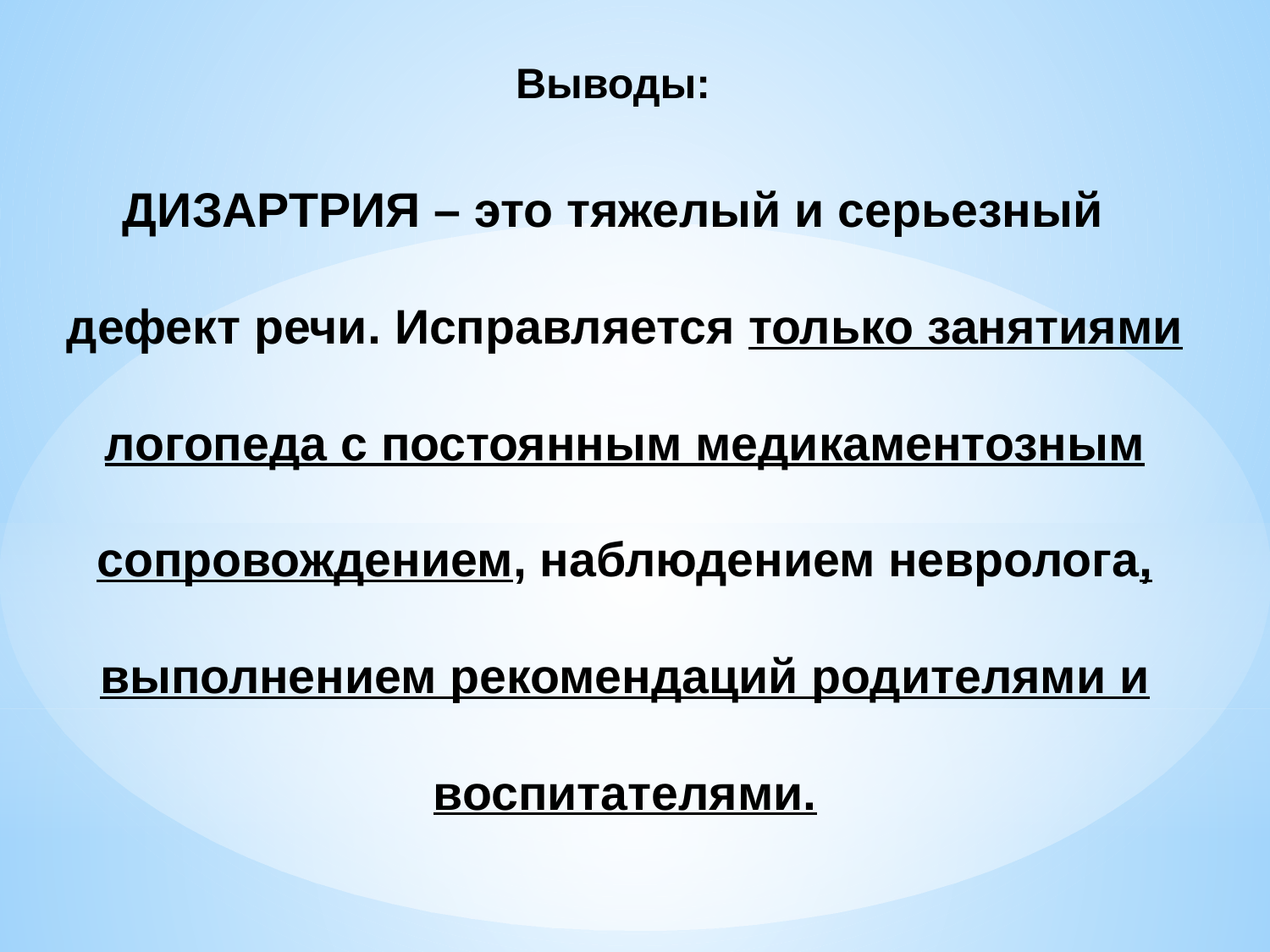

Выводы:
ДИЗАРТРИЯ – это тяжелый и серьезный дефект речи. Исправляется только занятиями логопеда с постоянным медикаментозным сопровождением, наблюдением невролога, выполнением рекомендаций родителями и воспитателями.

#